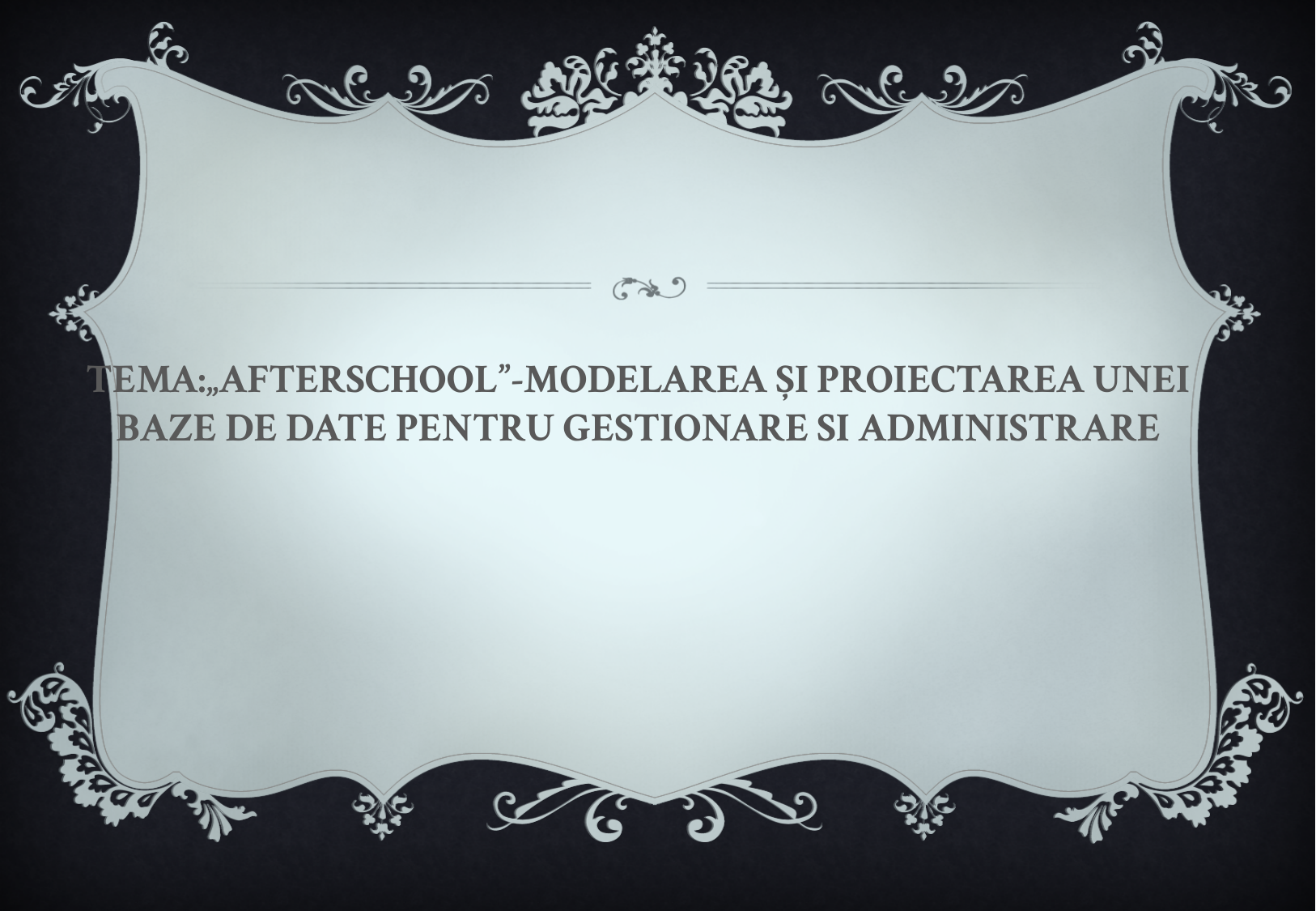

TEMA:„AFTERSCHOOL”-MODELAREA ȘI PROIECTAREA UNEI BAZE DE DATE PENTRU GESTIONARE SI ADMINISTRARE